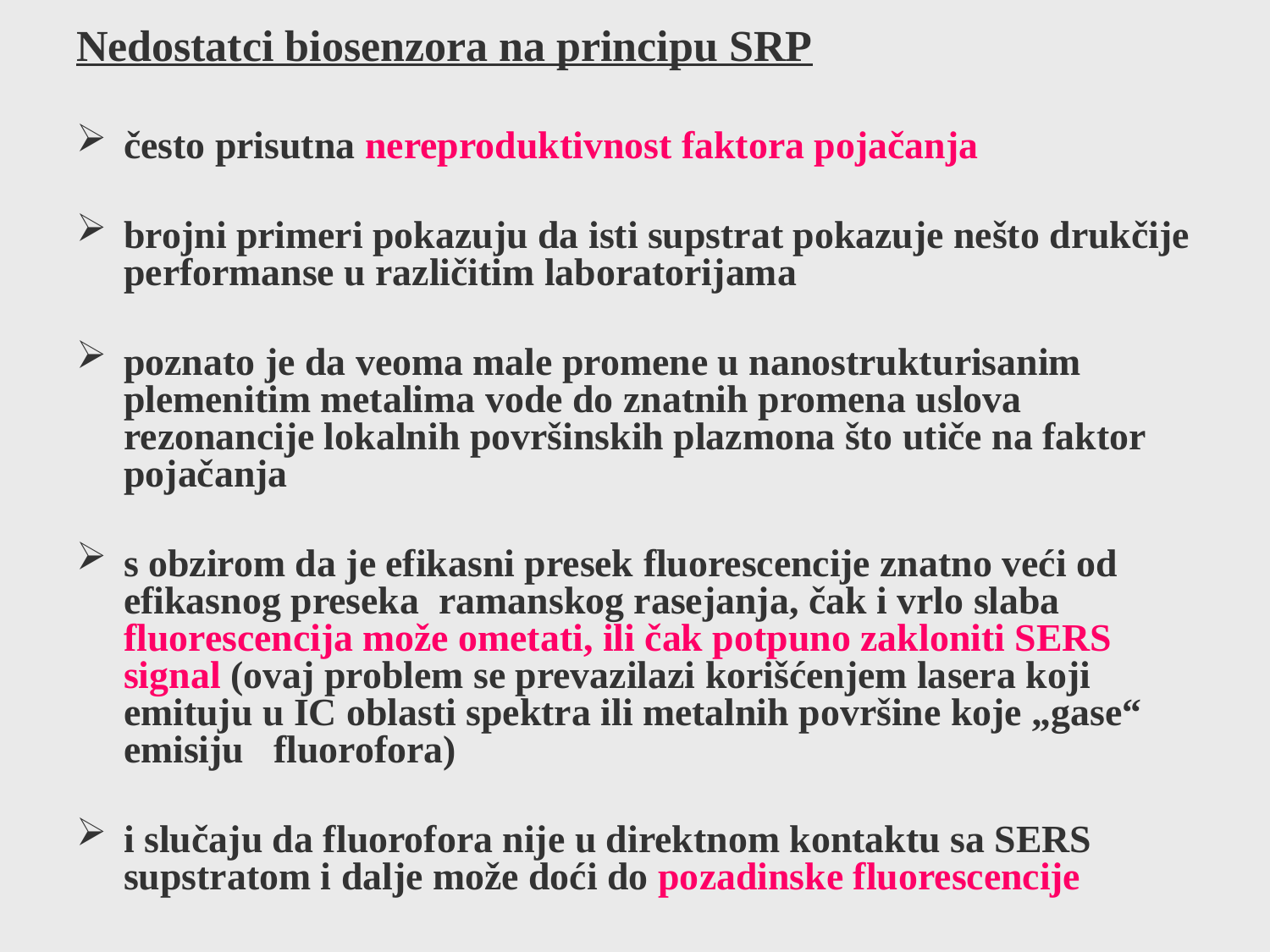

Nedostatci biosenzora na principu SRP

često prisutna nereproduktivnost faktora pojačanja

brojni primeri pokazuju da isti supstrat pokazuje nešto drukčije performanse u različitim laboratorijama

poznato je da veoma male promene u nanostrukturisanim plemenitim metalima vode do znatnih promena uslova rezonancije lokalnih površinskih plazmona što utiče na faktor pojačanja

s obzirom da je efikasni presek fluorescencije znatno veći od efikasnog preseka  ramanskog rasejanja, čak i vrlo slaba fluorescencija može ometati, ili čak potpuno zakloniti SERS signal (ovaj problem se prevazilazi korišćenjem lasera koji emituju u IC oblasti spektra ili metalnih površine koje „gase“ emisiju   fluorofora)

i slučaju da fluorofora nije u direktnom kontaktu sa SERS supstratom i dalje može doći do pozadinske fluorescencije